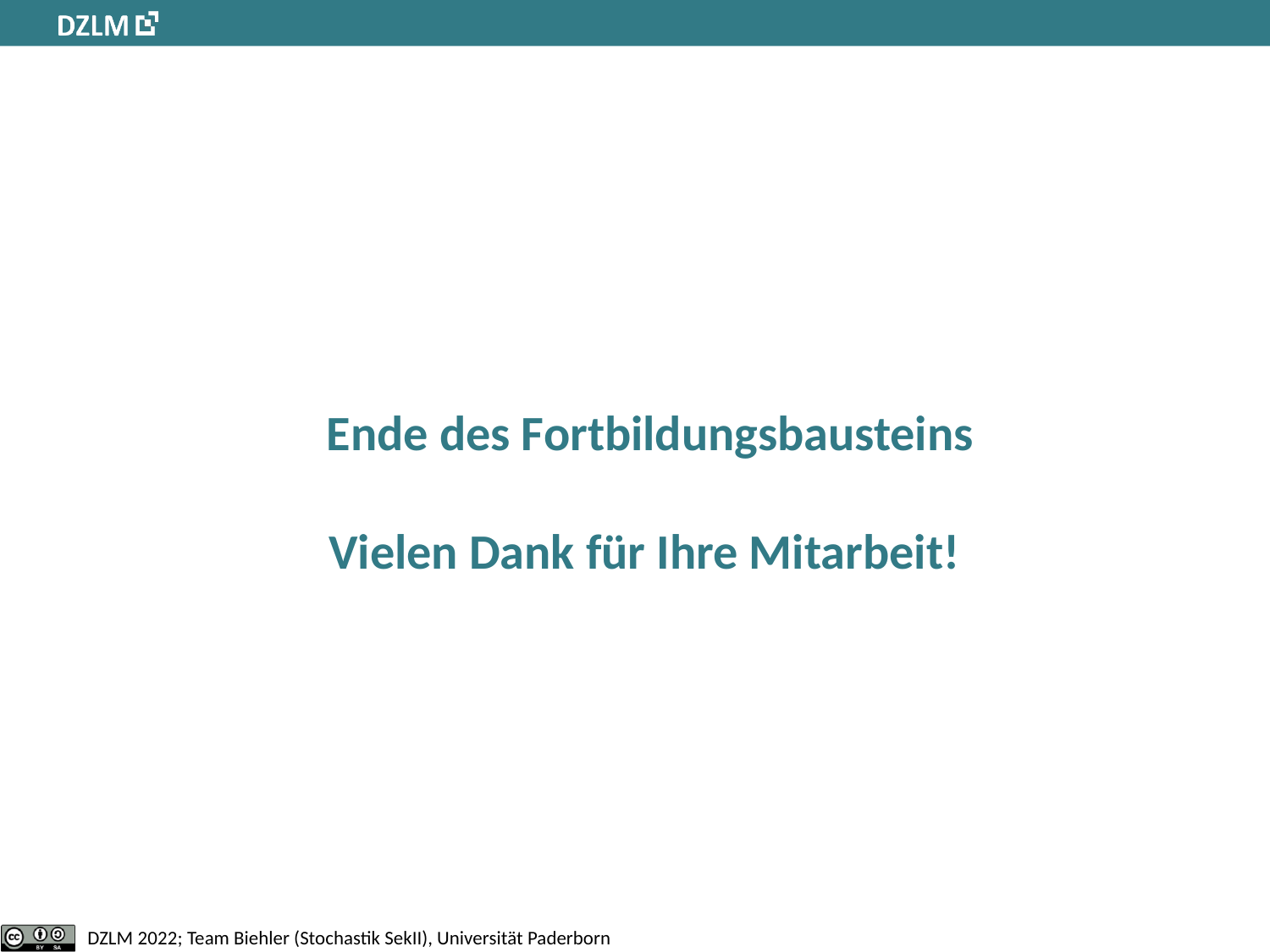

# Ende des Fortbildungsbausteins Vielen Dank für Ihre Mitarbeit!